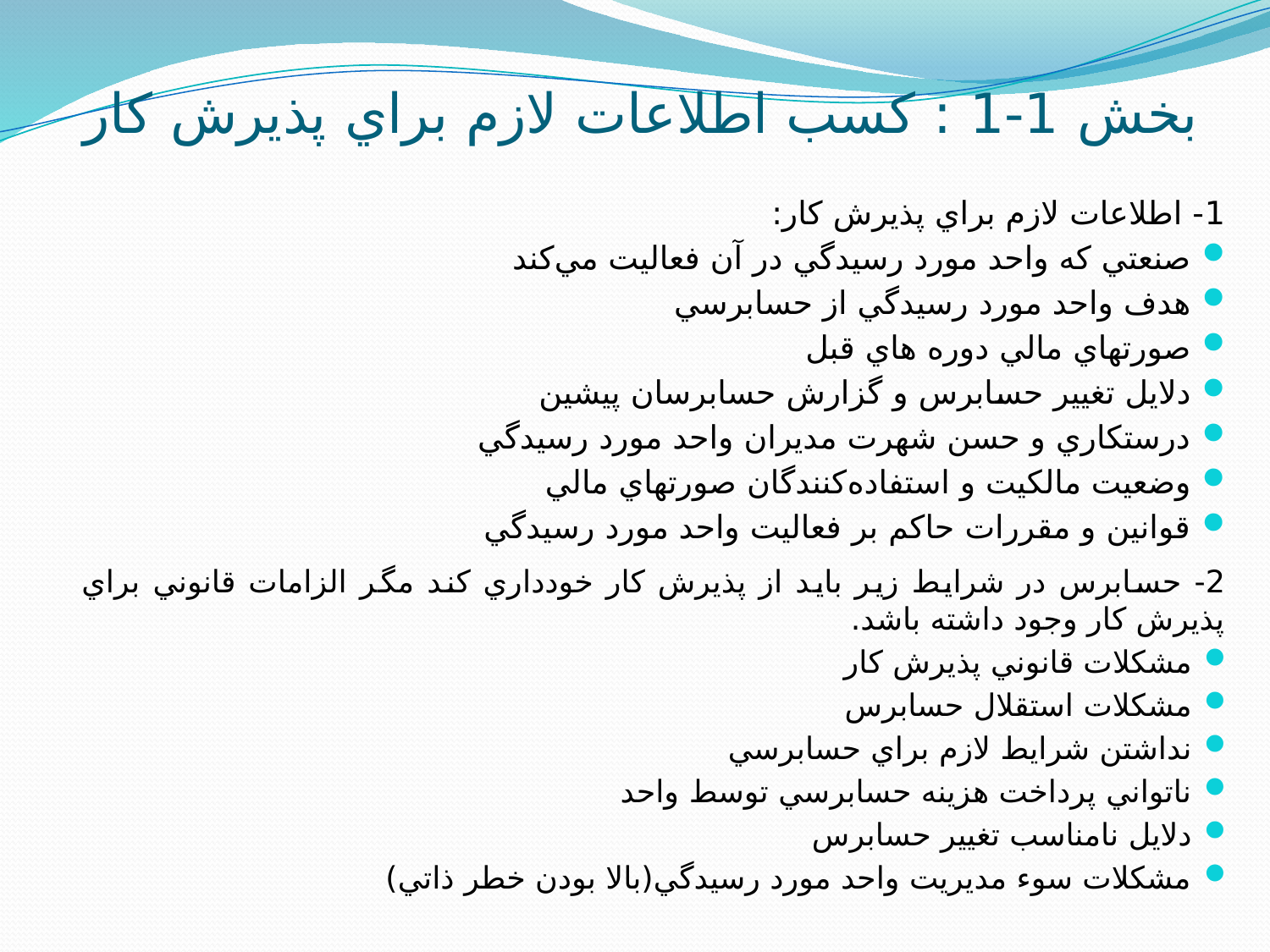

# بخش 1-1 : كسب اطلاعات لازم براي پذيرش كار
1- اطلاعات لازم براي پذيرش كار:
صنعتي كه واحد مورد رسيدگي در آن فعاليت مي‌كند
هدف واحد مورد رسيدگي از حسابرسي
صورتهاي مالي دوره هاي قبل
دلايل تغيير حسابرس و گزارش حسابرسان پيشين
درستكاري و حسن شهرت مديران واحد مورد رسيدگي
وضعيت مالكيت و استفاده‌كنندگان صورتهاي مالي
قوانين و مقررات حاكم بر فعاليت واحد مورد رسيدگي

2- حسابرس در شرايط زير بايد از پذيرش كار خودداري كند مگر الزامات قانوني براي پذيرش كار وجود داشته باشد.
مشكلات قانوني پذيرش كار
مشكلات استقلال حسابرس
نداشتن شرايط لازم براي حسابرسي
ناتواني پرداخت هزينه حسابرسي توسط واحد
دلايل نامناسب تغيير حسابرس
مشكلات سوء مديريت واحد مورد رسيدگي(بالا بودن خطر ذاتي)